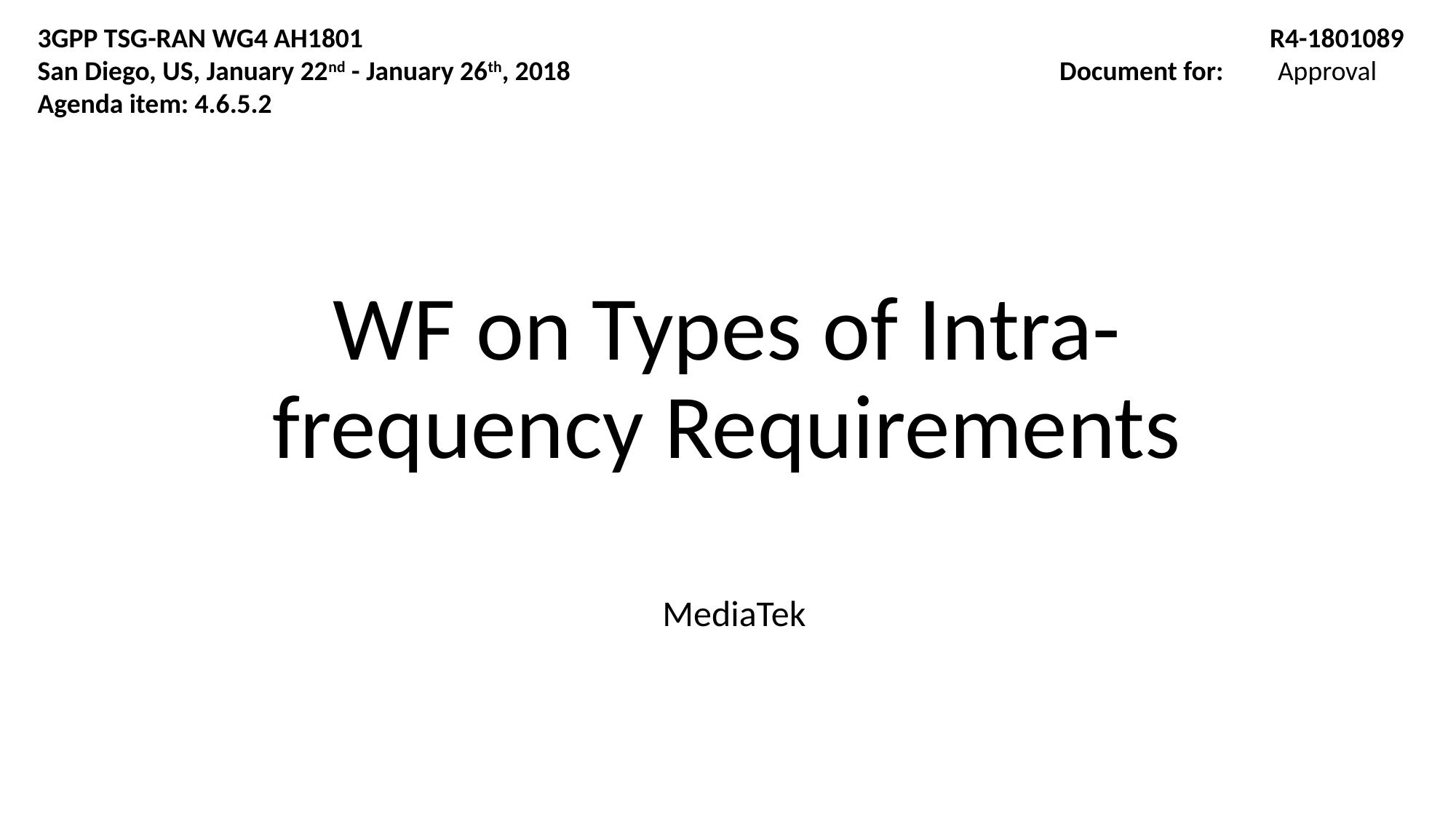

3GPP TSG-RAN WG4 AH1801
San Diego, US, January 22nd - January 26th, 2018
Agenda item: 4.6.5.2
R4-1801089
Document for:	Approval
# WF on Types of Intra-frequency Requirements
MediaTek